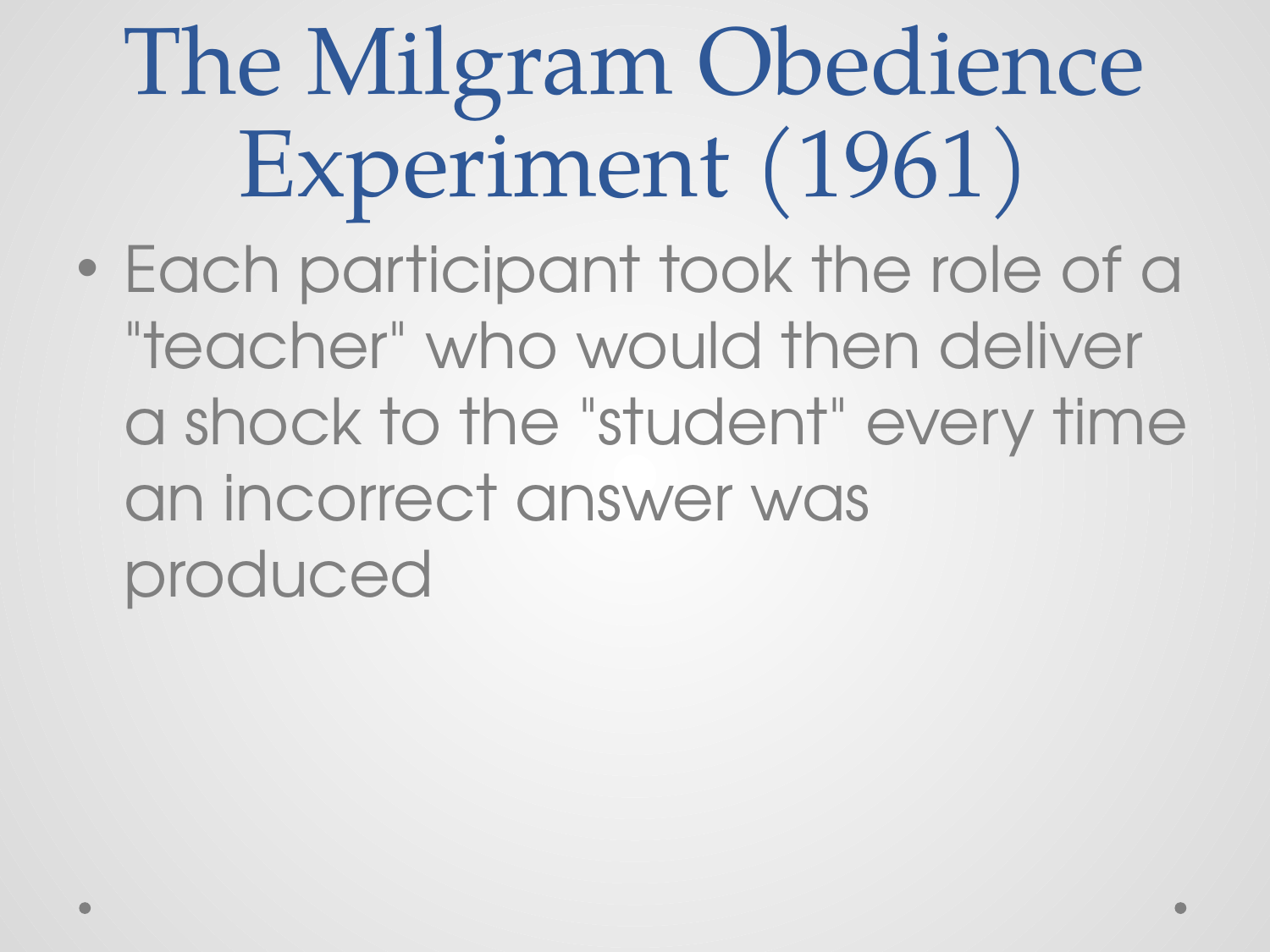

# The Milgram Obedience Experiment (1961)
Each participant took the role of a "teacher" who would then deliver a shock to the "student" every time an incorrect answer was produced